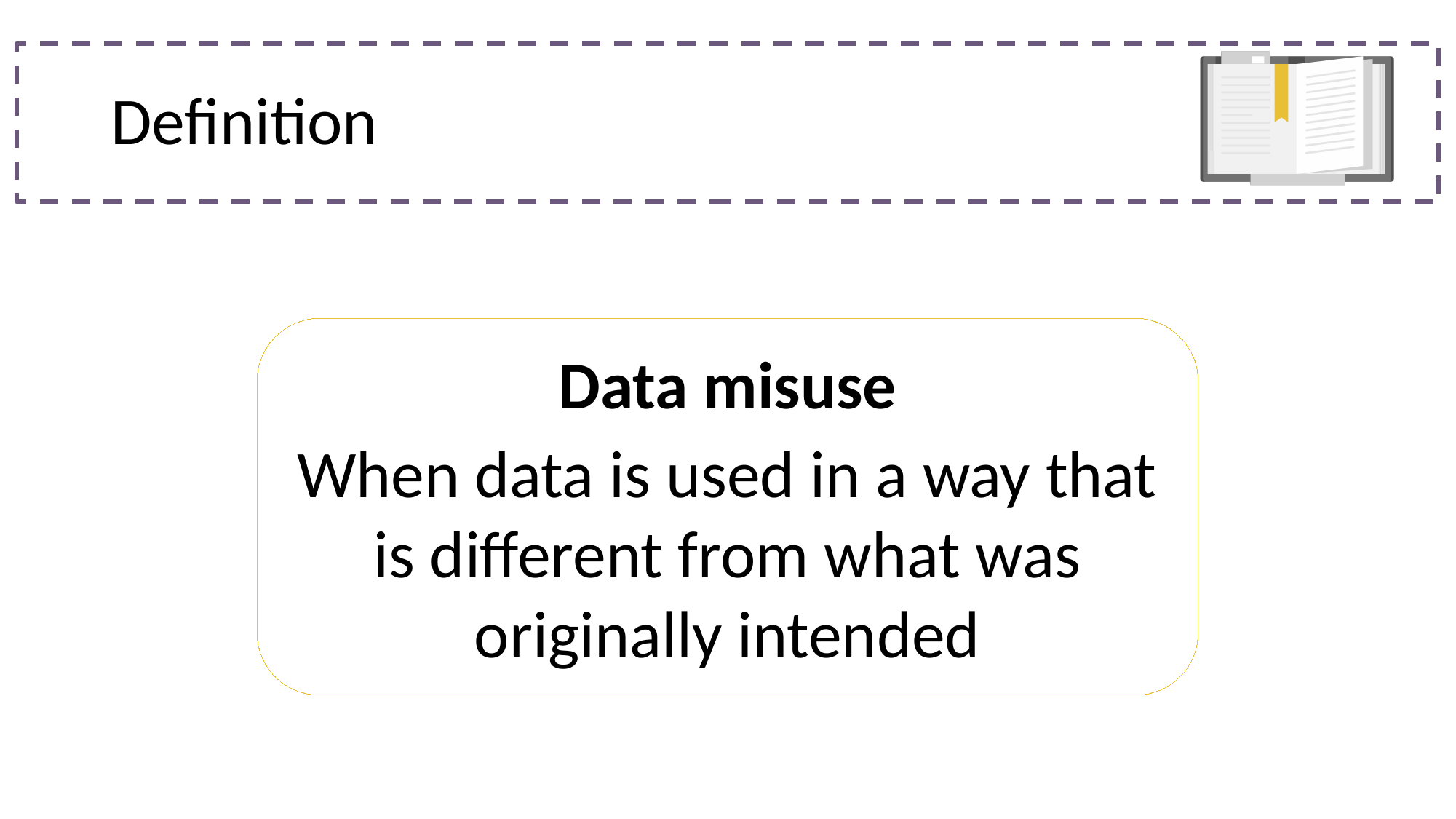

# Definition
Data misuse
When data is used in a way that is different from what was originally intended